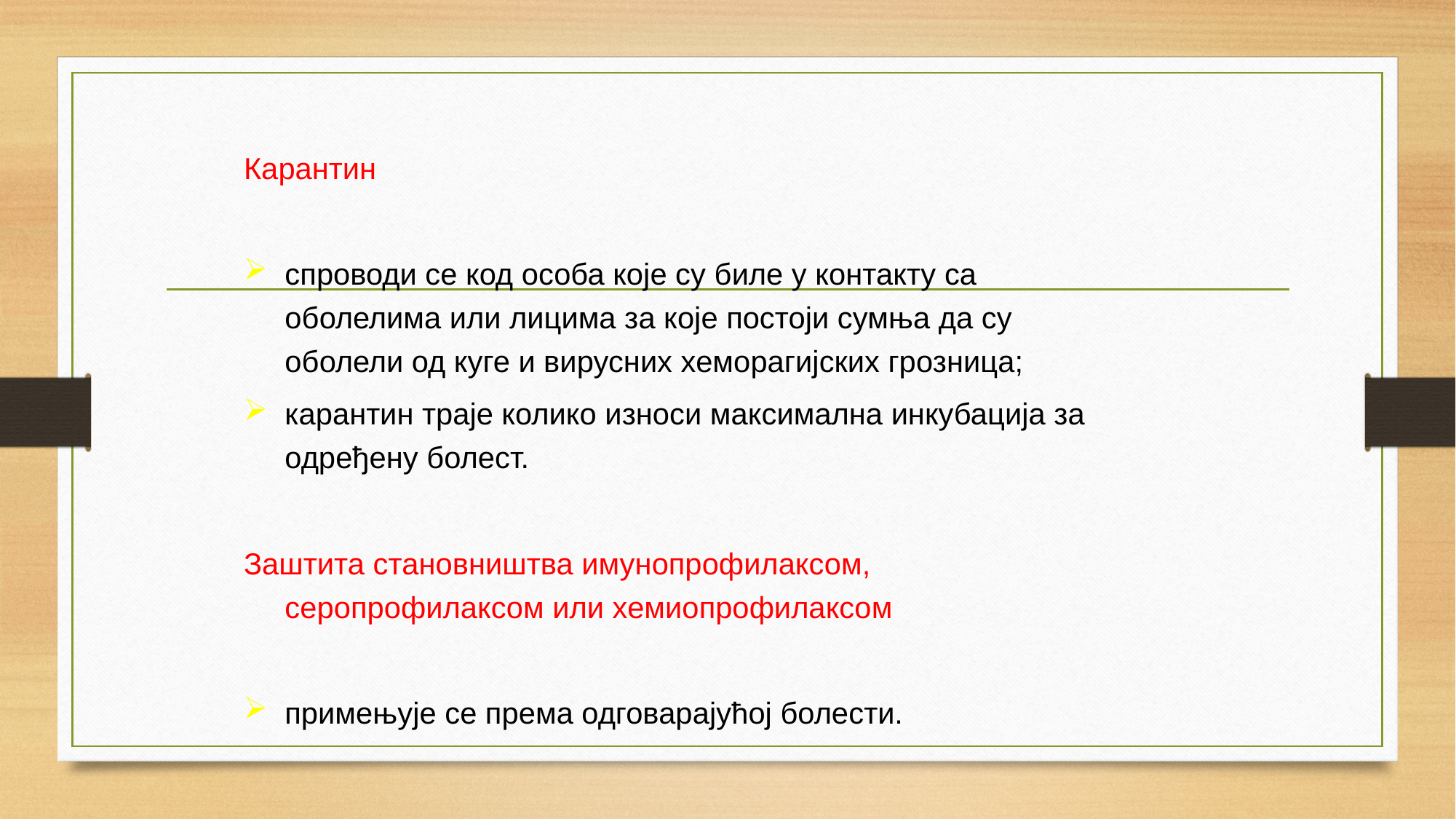

Карантин

спроводи се код особа које су биле у контакту са оболелима или лицима за које постоји сумња да су оболели од куге и вирусних хеморагијских грозница;
карантин траје колико износи максимална инкубација за одређену болест.

Заштита становништва имунопрофилаксом, серопрофилаксом или хемиопрофилаксом

примењује се према одговарајућој болести.